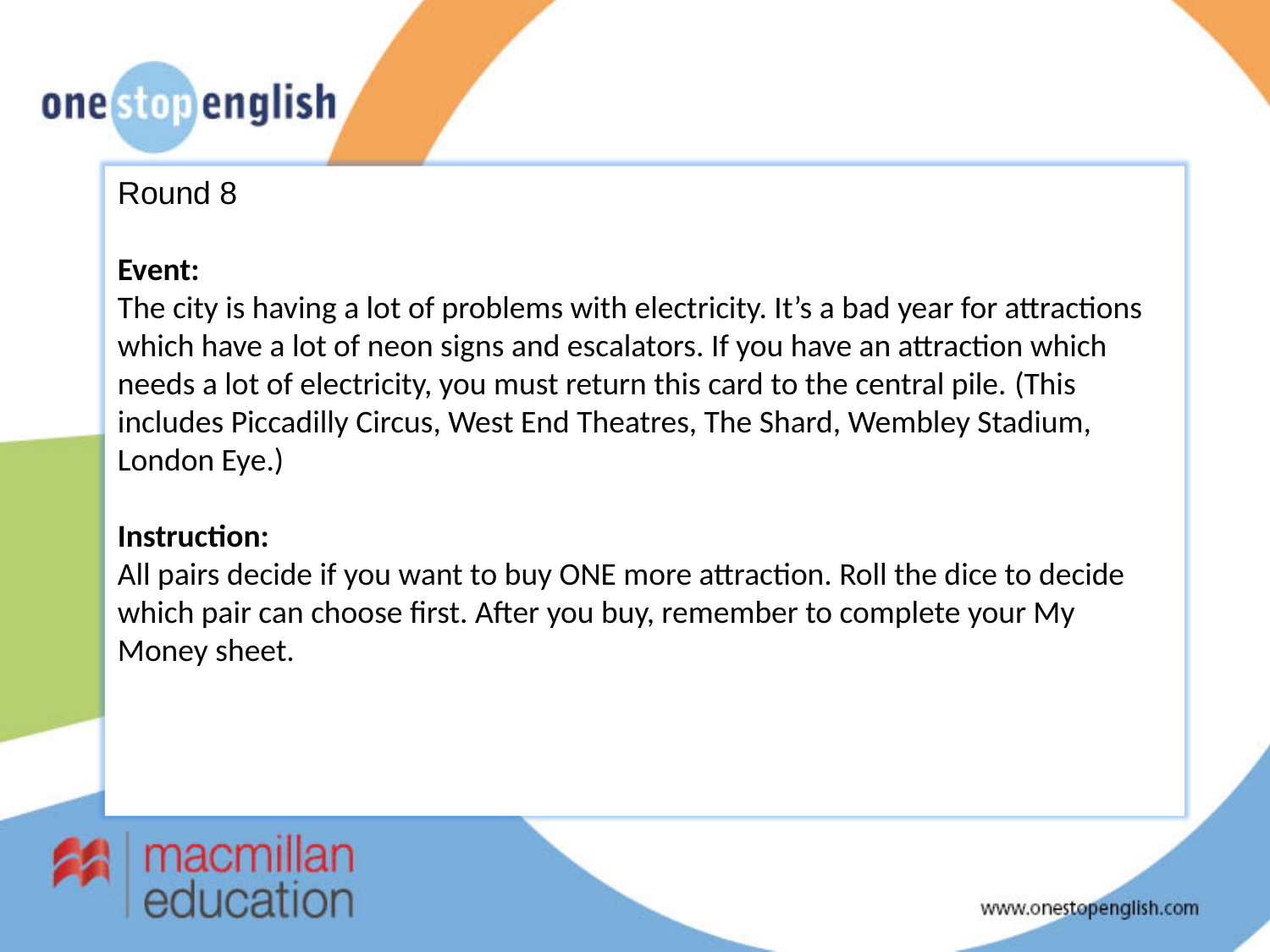

Round 8

Event:
The city is having a lot of problems with electricity. It’s a bad year for attractions which have a lot of neon signs and escalators. If you have an attraction which needs a lot of electricity, you must return this card to the central pile. (This includes Piccadilly Circus, West End Theatres, The Shard, Wembley Stadium, London Eye.)

Instruction:
All pairs decide if you want to buy ONE more attraction. Roll the dice to decide which pair can choose first. After you buy, remember to complete your My Money sheet.